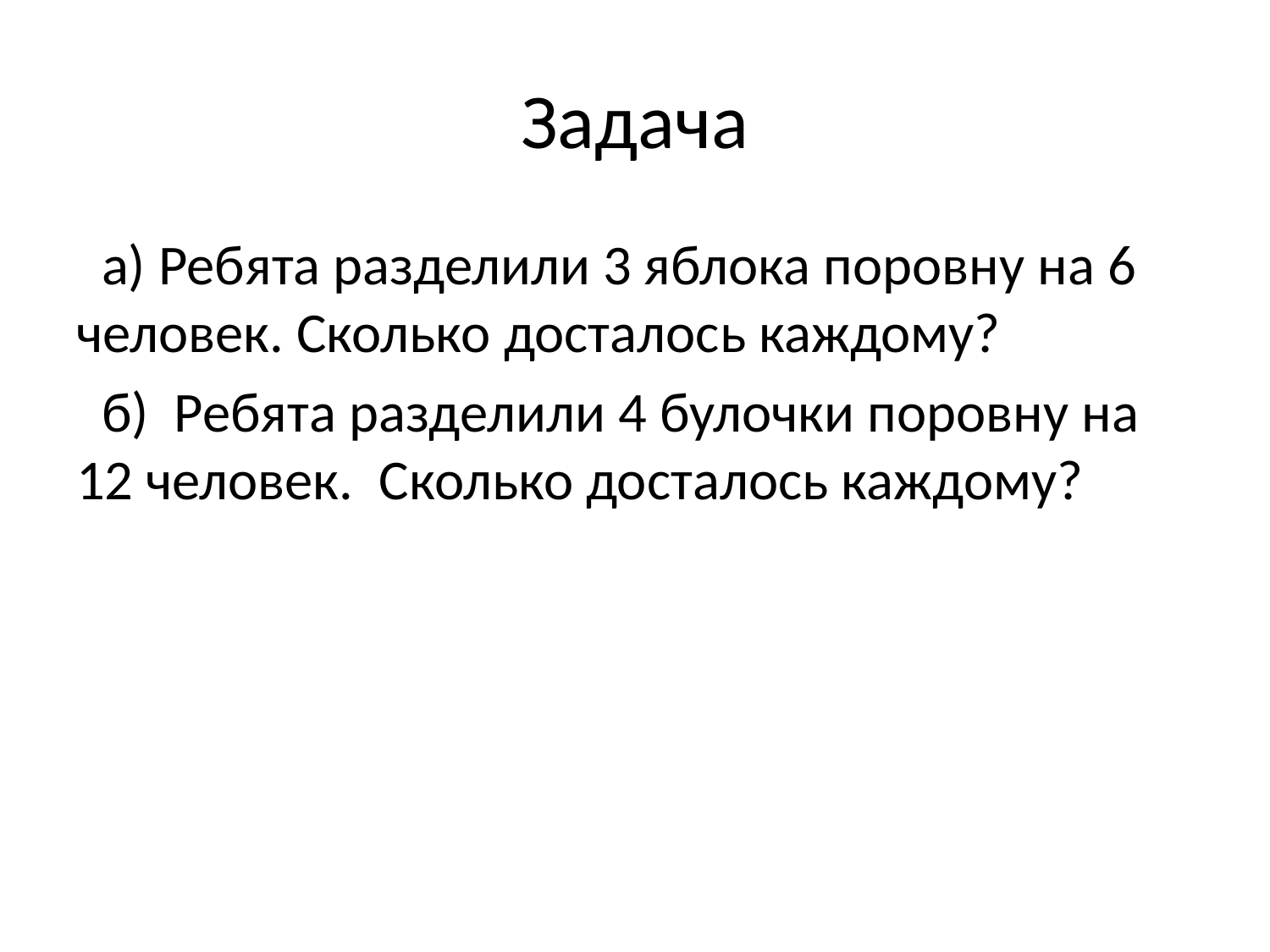

# Задача
  а) Ребята разделили 3 яблока поровну на 6 человек. Сколько досталось каждому?
  б)  Ребята разделили 4 булочки поровну на 12 человек.  Сколько досталось каждому?